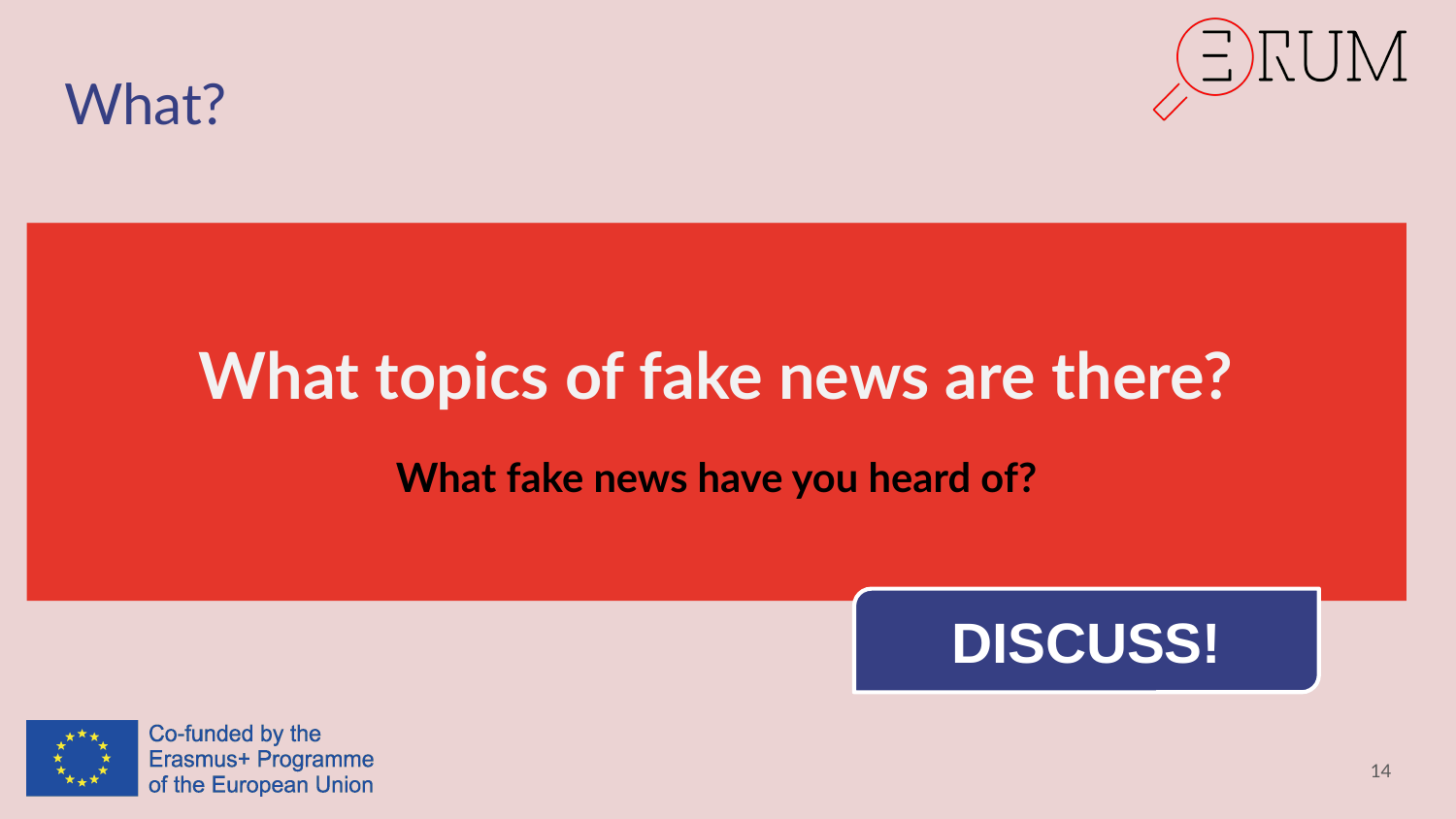

# What?
What topics of fake news are there?
What fake news have you heard of?
DISCUSS!
14